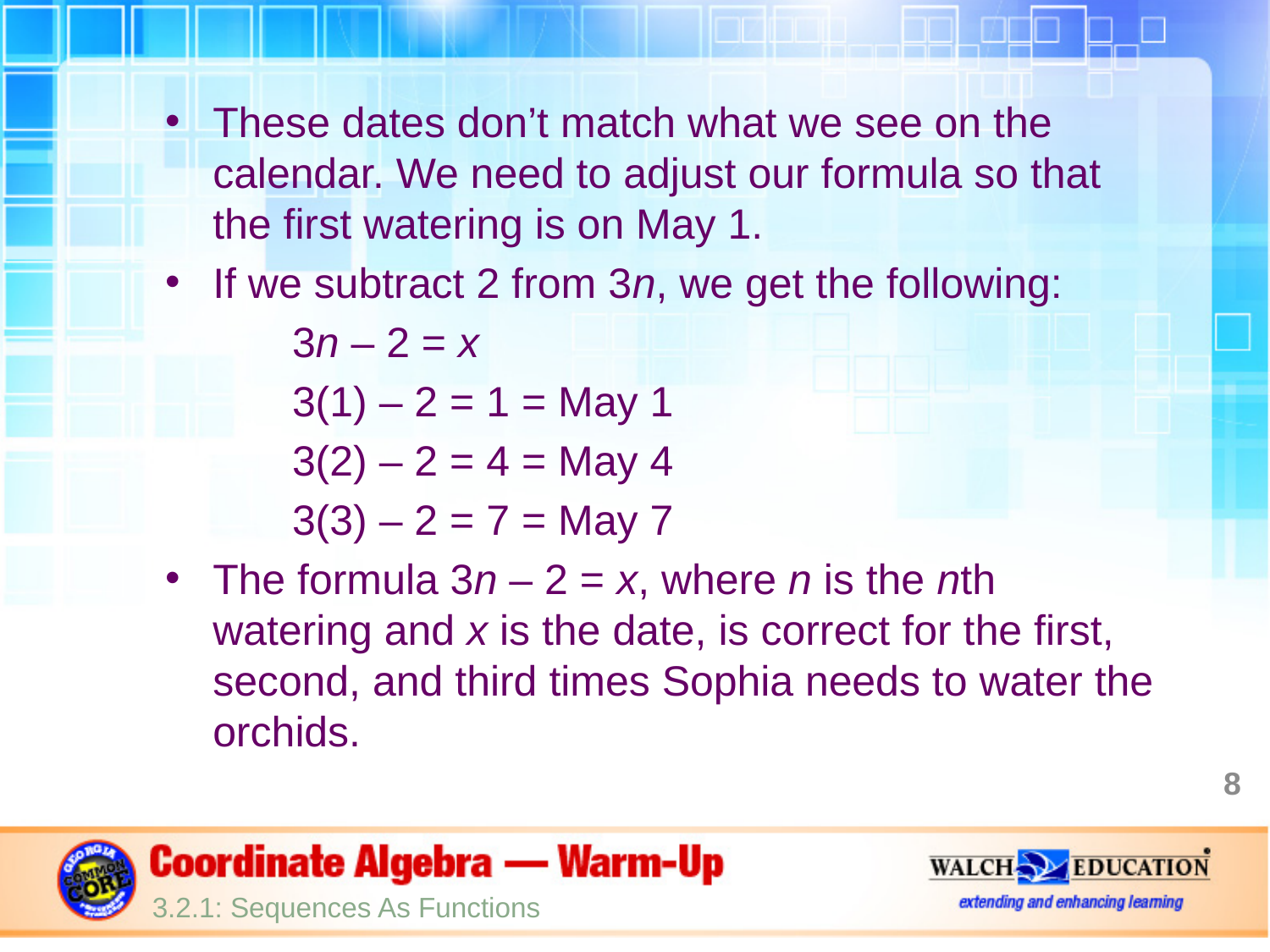

These dates don’t match what we see on the calendar. We need to adjust our formula so that the first watering is on May 1.
If we subtract 2 from 3n, we get the following:
3n – 2 = x
3(1) – 2 = 1 = May 1
3(2) – 2 = 4 = May 4
3(3) – 2 = 7 = May 7
The formula 3n – 2 = x, where n is the nth watering and x is the date, is correct for the first, second, and third times Sophia needs to water the orchids.

8
3.2.1: Sequences As Functions